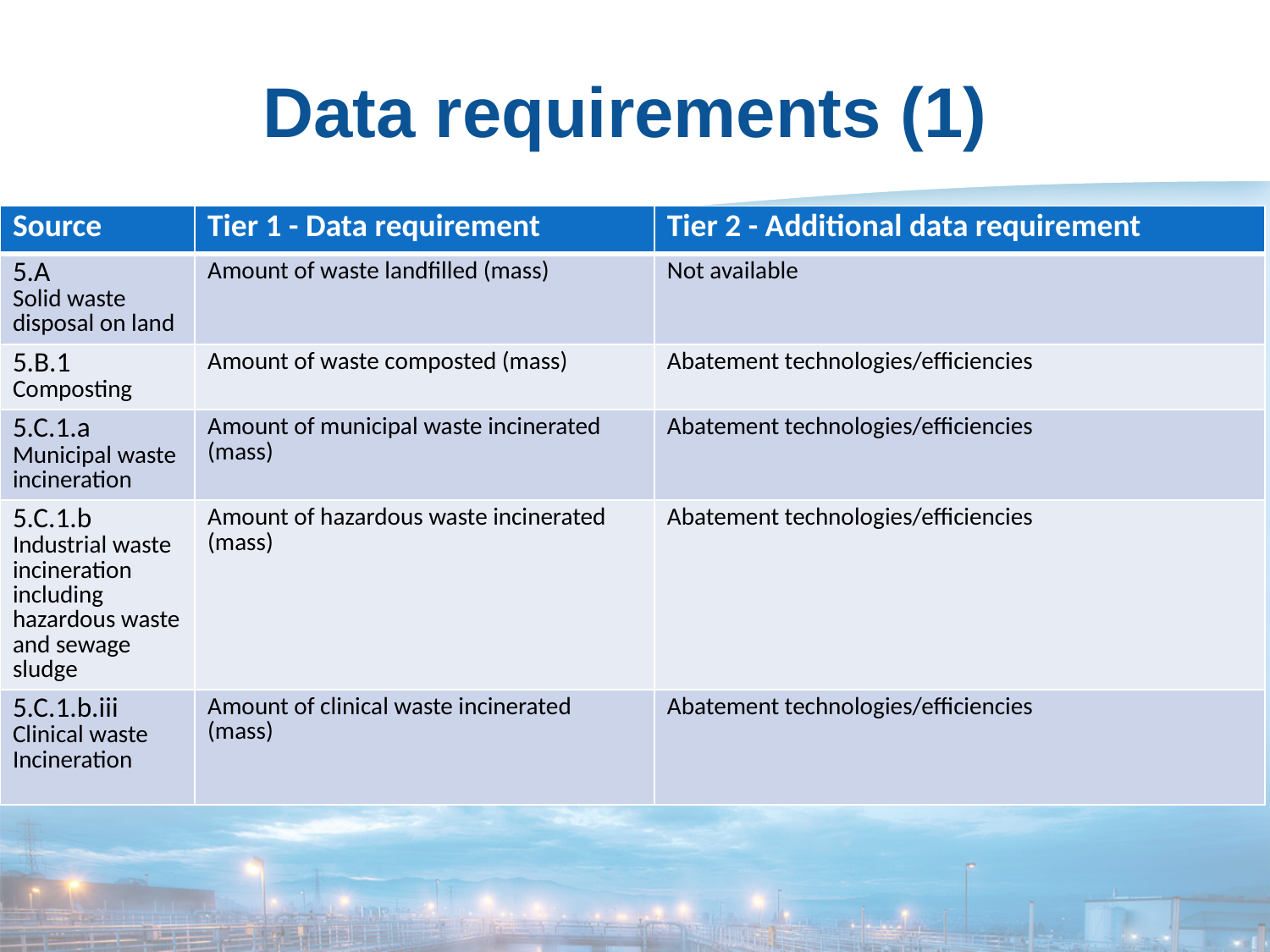

# Data requirements (1)
| Source | Tier 1 - Data requirement | Tier 2 - Additional data requirement |
| --- | --- | --- |
| 5.A Solid waste disposal on land | Amount of waste landfilled (mass) | Not available |
| 5.B.1 Composting | Amount of waste composted (mass) | Abatement technologies/efficiencies |
| 5.C.1.a Municipal waste incineration | Amount of municipal waste incinerated (mass) | Abatement technologies/efficiencies |
| 5.C.1.b Industrial waste incineration including hazardous waste and sewage sludge | Amount of hazardous waste incinerated (mass) | Abatement technologies/efficiencies |
| 5.C.1.b.iii Clinical waste Incineration | Amount of clinical waste incinerated (mass) | Abatement technologies/efficiencies |